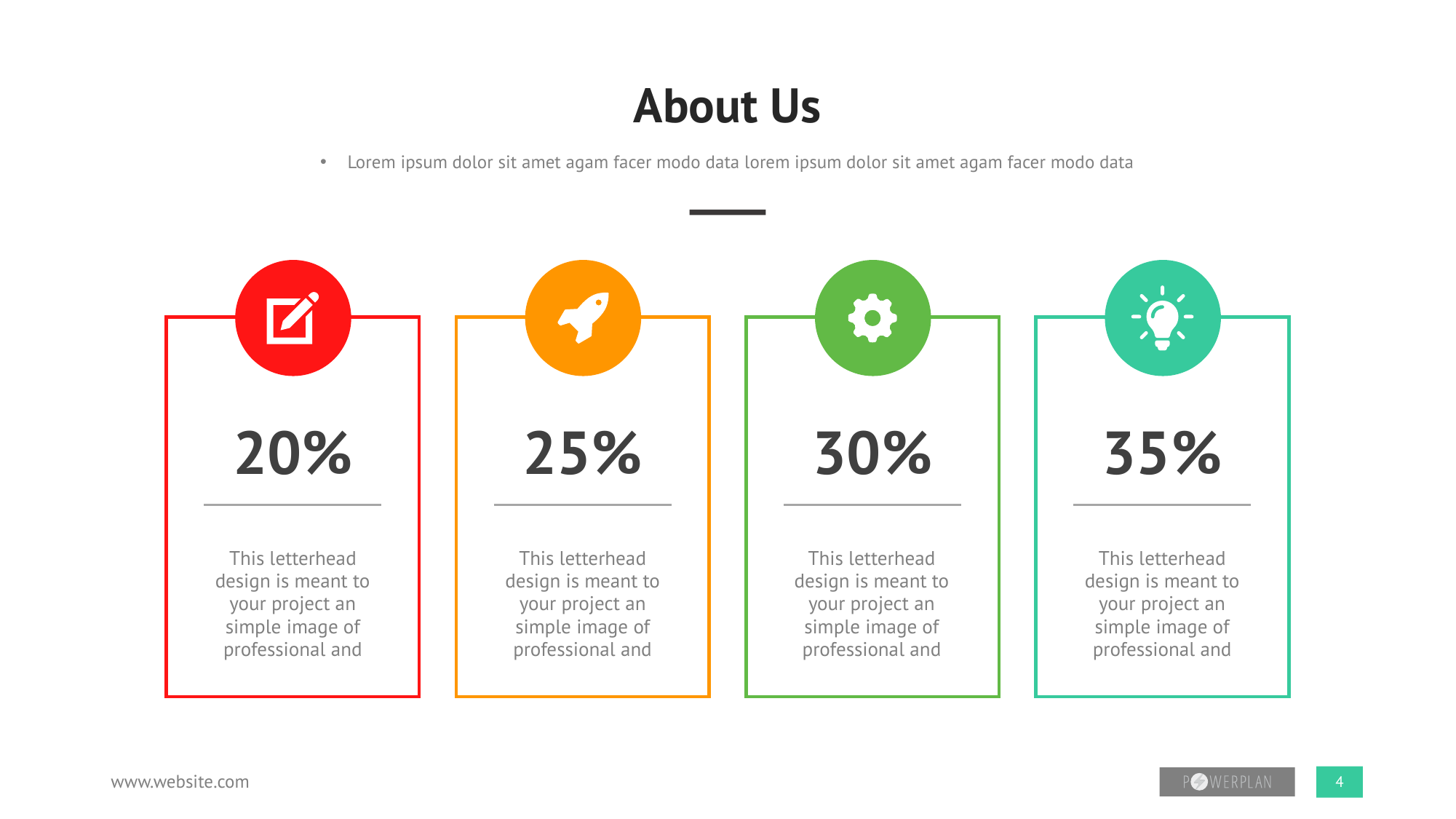

# About Us
Lorem ipsum dolor sit amet agam facer modo data lorem ipsum dolor sit amet agam facer modo data

20%
25%
30%
35%
This letterhead design is meant to your project an simple image of professional and
This letterhead design is meant to your project an simple image of professional and
This letterhead design is meant to your project an simple image of professional and
This letterhead design is meant to your project an simple image of professional and
www.website.com
4